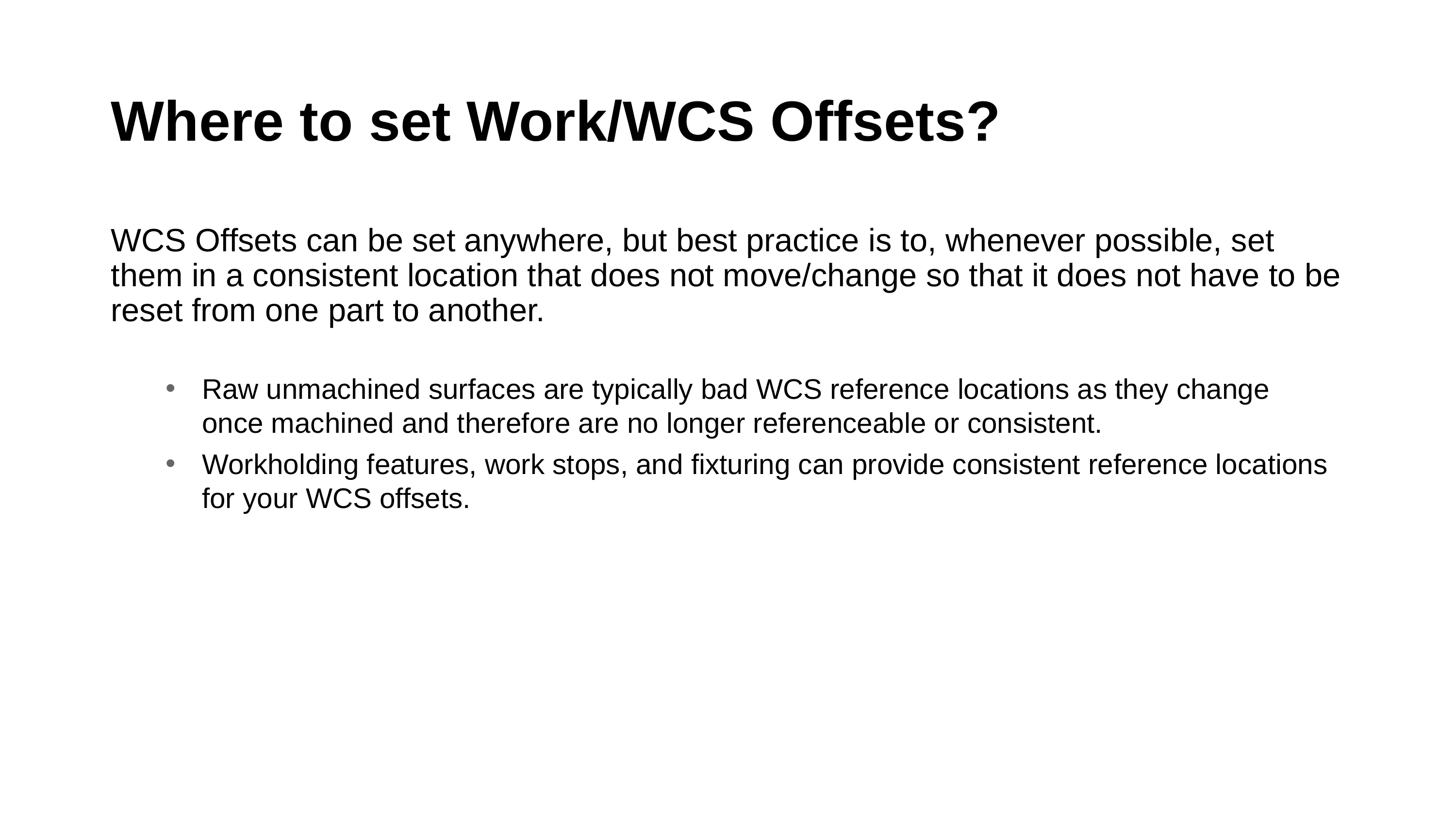

# Where to set Work/WCS Offsets?
WCS Offsets can be set anywhere, but best practice is to, whenever possible, set them in a consistent location that does not move/change so that it does not have to be reset from one part to another.

Raw unmachined surfaces are typically bad WCS reference locations as they change
once machined and therefore are no longer referenceable or consistent.
Workholding features, work stops, and fixturing can provide consistent reference locations for your WCS offsets.